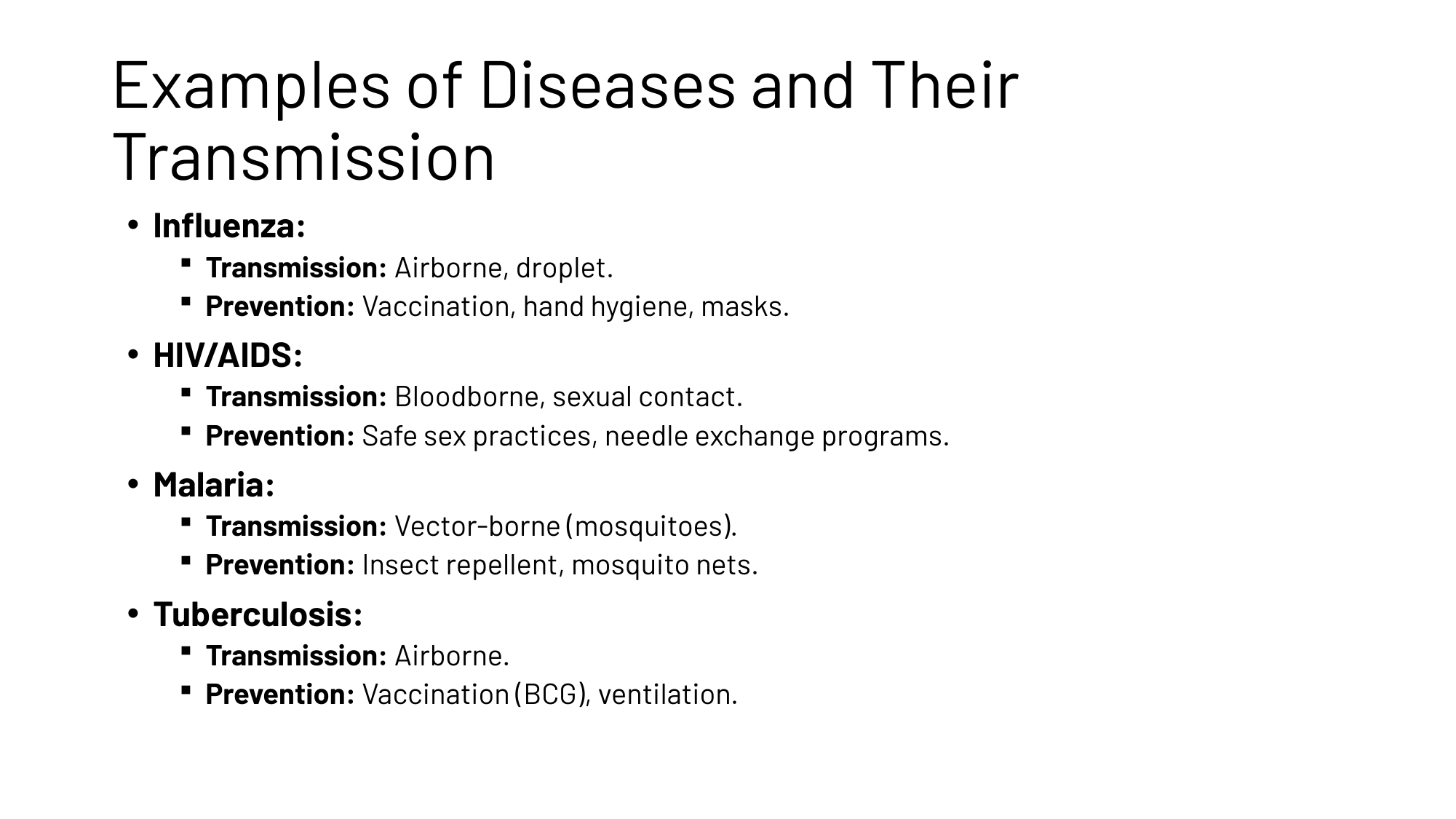

# Examples of Diseases and Their Transmission
Influenza:
Transmission: Airborne, droplet.
Prevention: Vaccination, hand hygiene, masks.
HIV/AIDS:
Transmission: Bloodborne, sexual contact.
Prevention: Safe sex practices, needle exchange programs.
Malaria:
Transmission: Vector-borne (mosquitoes).
Prevention: Insect repellent, mosquito nets.
Tuberculosis:
Transmission: Airborne.
Prevention: Vaccination (BCG), ventilation.